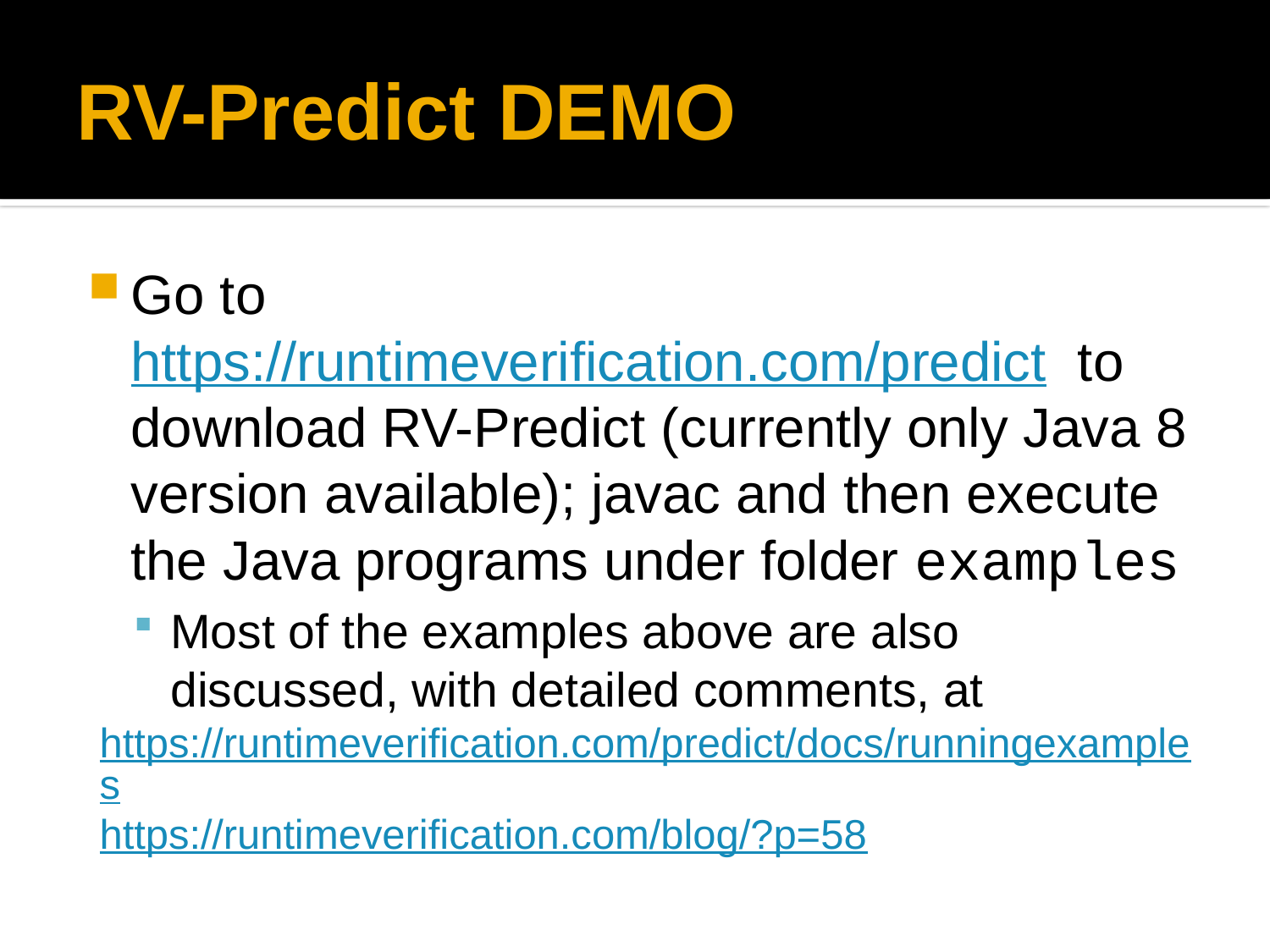

# RV-Predict DEMO
Go to https://runtimeverification.com/predict  to download RV-Predict (currently only Java 8 version available); javac and then execute the Java programs under folder examples
Most of the examples above are also discussed, with detailed comments, at
https://runtimeverification.com/predict/docs/runningexamples
https://runtimeverification.com/blog/?p=58